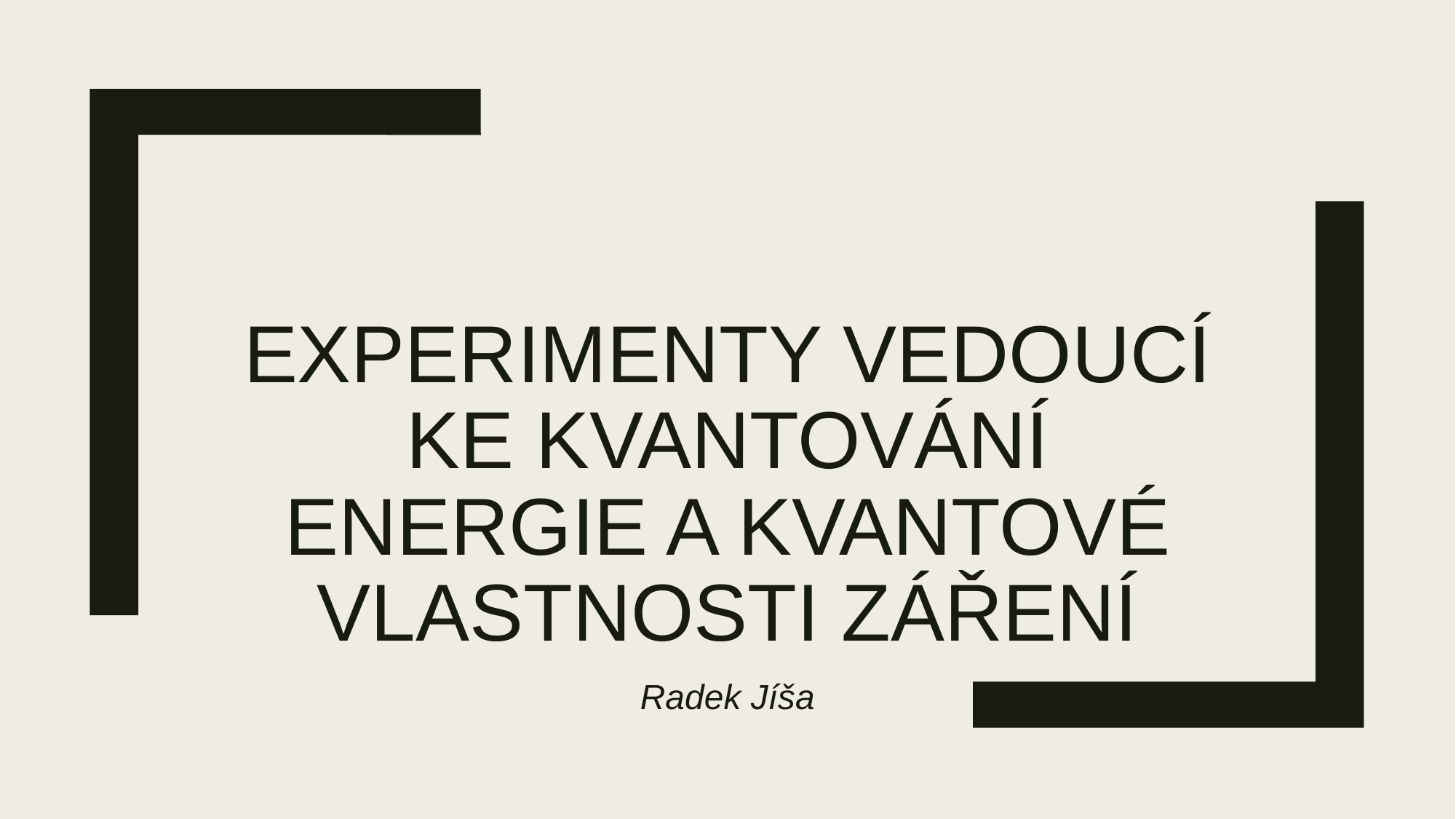

# Experimenty vedoucí ke kvantování energie a kvantové vlastnosti záření
Radek Jíša